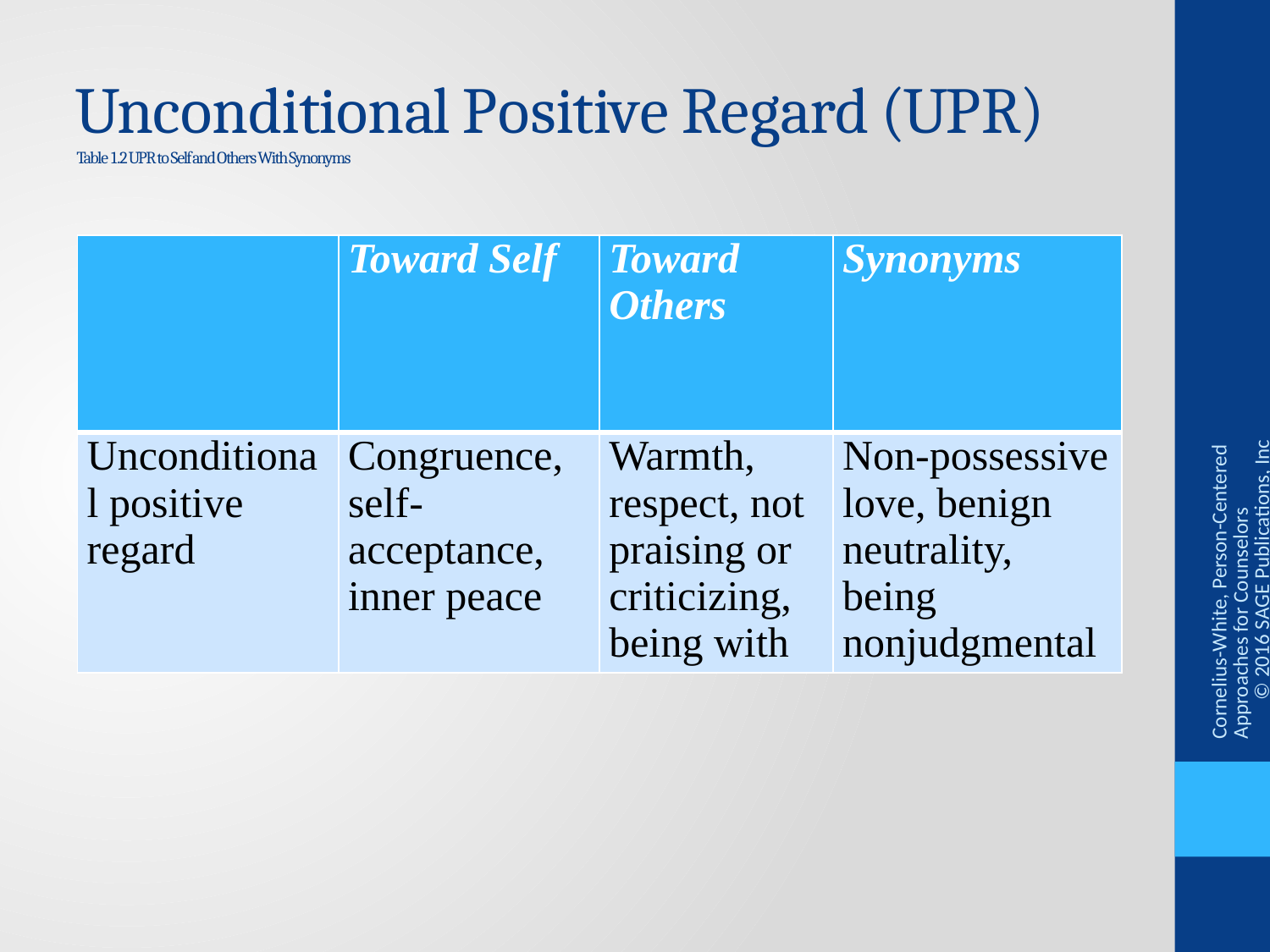

# Unconditional Positive Regard (UPR) Table 1.2 UPR to Self and Others With Synonyms
|  | Toward Self | Toward Others | Synonyms |
| --- | --- | --- | --- |
| Unconditional positive regard | Congruence, self-acceptance, inner peace | Warmth, respect, not praising or criticizing, being with | Non-possessive love, benign neutrality, being nonjudgmental |
Cornelius-White, Person-Centered Approaches for Counselors                      © 2016 SAGE Publications, Inc.